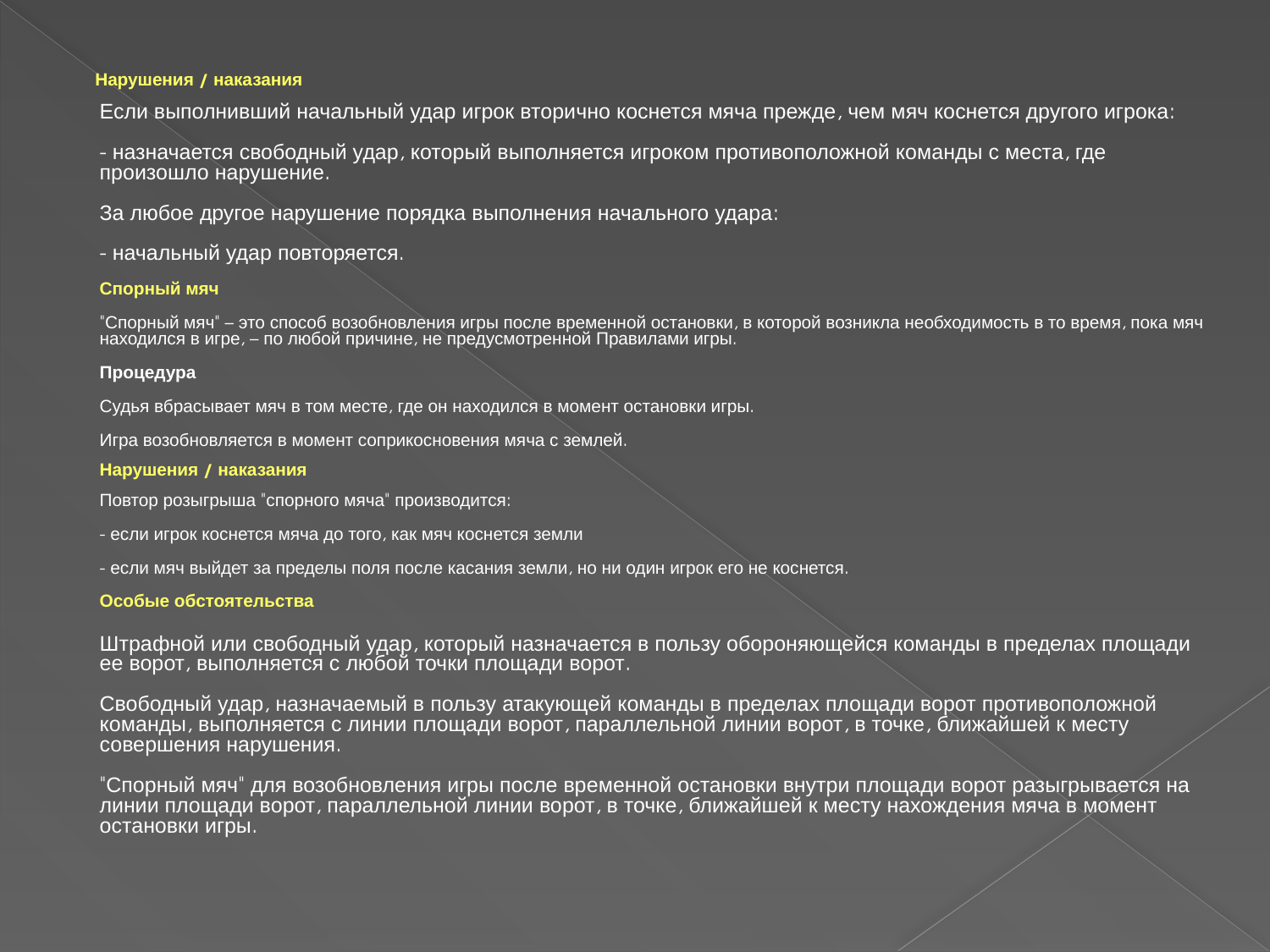

Нарушения / наказания
Если выполнивший начальный удар игрок вторично коснется мяча прежде, чем мяч коснется другого игрока:
- назначается свободный удар, который выполняется игроком противоположной команды с места, где произошло нарушение.
За любое другое нарушение порядка выполнения начального удара:
- начальный удар повторяется.
Спорный мяч
"Спорный мяч" – это способ возобновления игры после временной остановки, в которой возникла необходимость в то время, пока мяч находился в игре, – по любой причине, не предусмотренной Правилами игры.
Процедура
Судья вбрасывает мяч в том месте, где он находился в момент остановки игры.
Игра возобновляется в момент соприкосновения мяча с землей.
Нарушения / наказания
Повтор розыгрыша "спорного мяча" производится:
- если игрок коснется мяча до того, как мяч коснется земли
- если мяч выйдет за пределы поля после касания земли, но ни один игрок его не коснется.
Особые обстоятельства
Штрафной или свободный удар, который назначается в пользу обороняющейся команды в пределах площади ее ворот, выполняется с любой точки площади ворот.
Свободный удар, назначаемый в пользу атакующей команды в пределах площади ворот противоположной команды, выполняется с линии площади ворот, параллельной линии ворот, в точке, ближайшей к месту совершения нарушения.
"Спорный мяч" для возобновления игры после временной остановки внутри площади ворот разыгрывается на линии площади ворот, параллельной линии ворот, в точке, ближайшей к месту нахождения мяча в момент остановки игры.